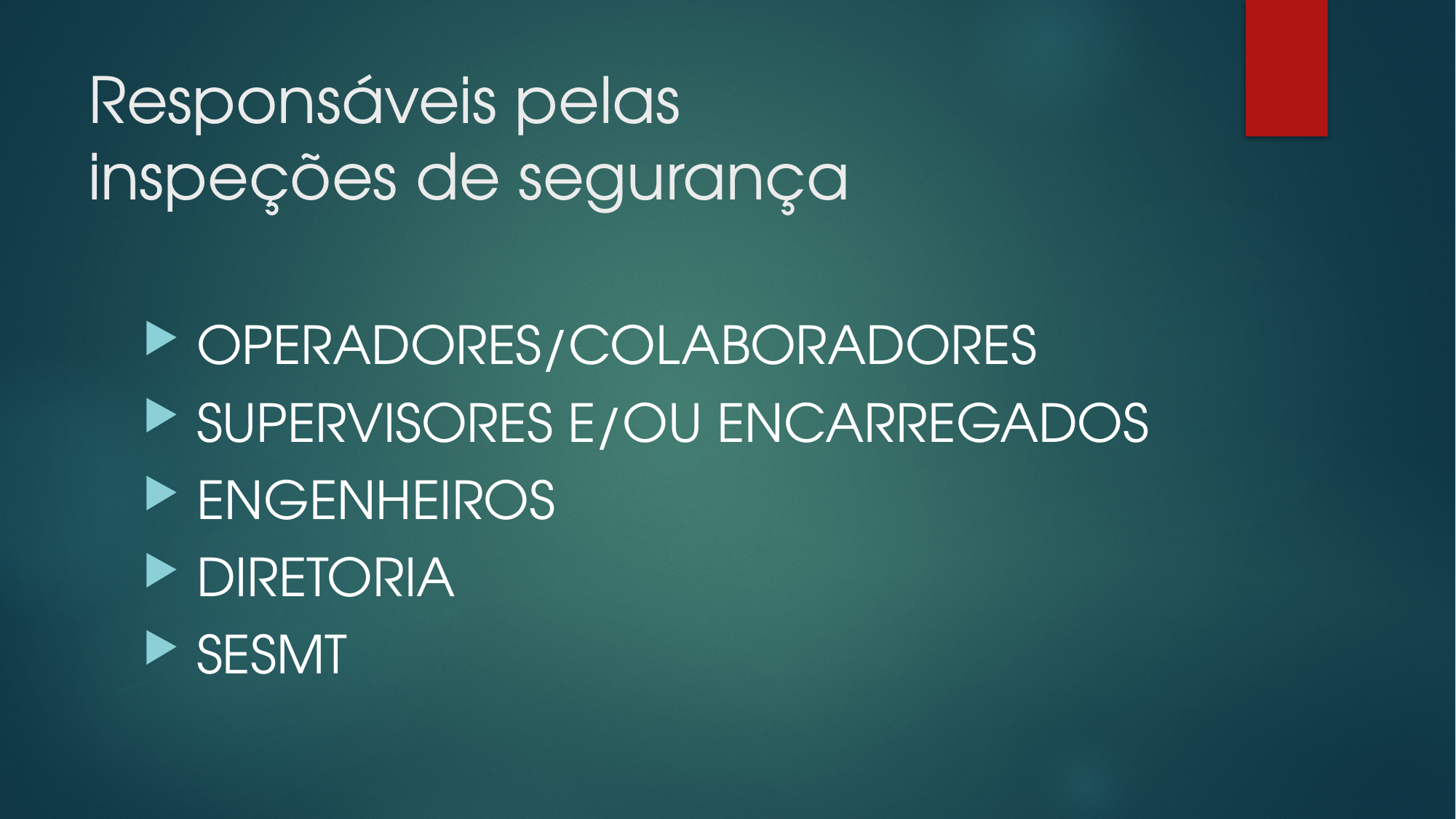

# Responsáveis pelas inspeções de segurança
 OPERADORES/COLABORADORES
 SUPERVISORES E/OU ENCARREGADOS
 ENGENHEIROS
 DIRETORIA
 SESMT